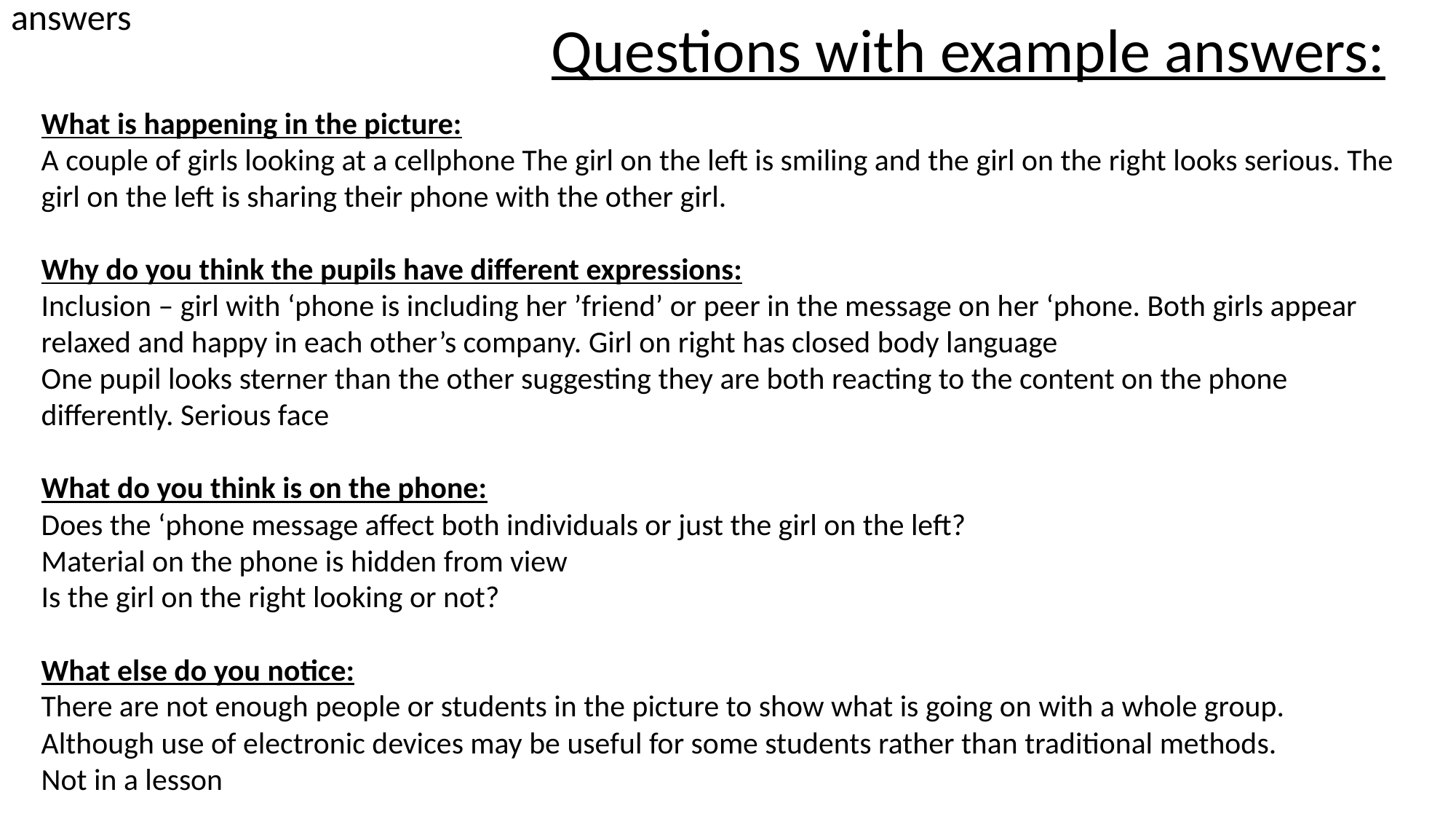

On the phone: Questions & example answers
Questions with example answers:
What is happening in the picture:
A couple of girls looking at a cellphone The girl on the left is smiling and the girl on the right looks serious. The girl on the left is sharing their phone with the other girl.

Why do you think the pupils have different expressions:
Inclusion – girl with ‘phone is including her ’friend’ or peer in the message on her ‘phone. Both girls appear relaxed and happy in each other’s company. Girl on right has closed body language
One pupil looks sterner than the other suggesting they are both reacting to the content on the phone differently. Serious face

What do you think is on the phone:
Does the ‘phone message affect both individuals or just the girl on the left?
Material on the phone is hidden from view
Is the girl on the right looking or not?

What else do you notice:
There are not enough people or students in the picture to show what is going on with a whole group.
Although use of electronic devices may be useful for some students rather than traditional methods.
Not in a lesson